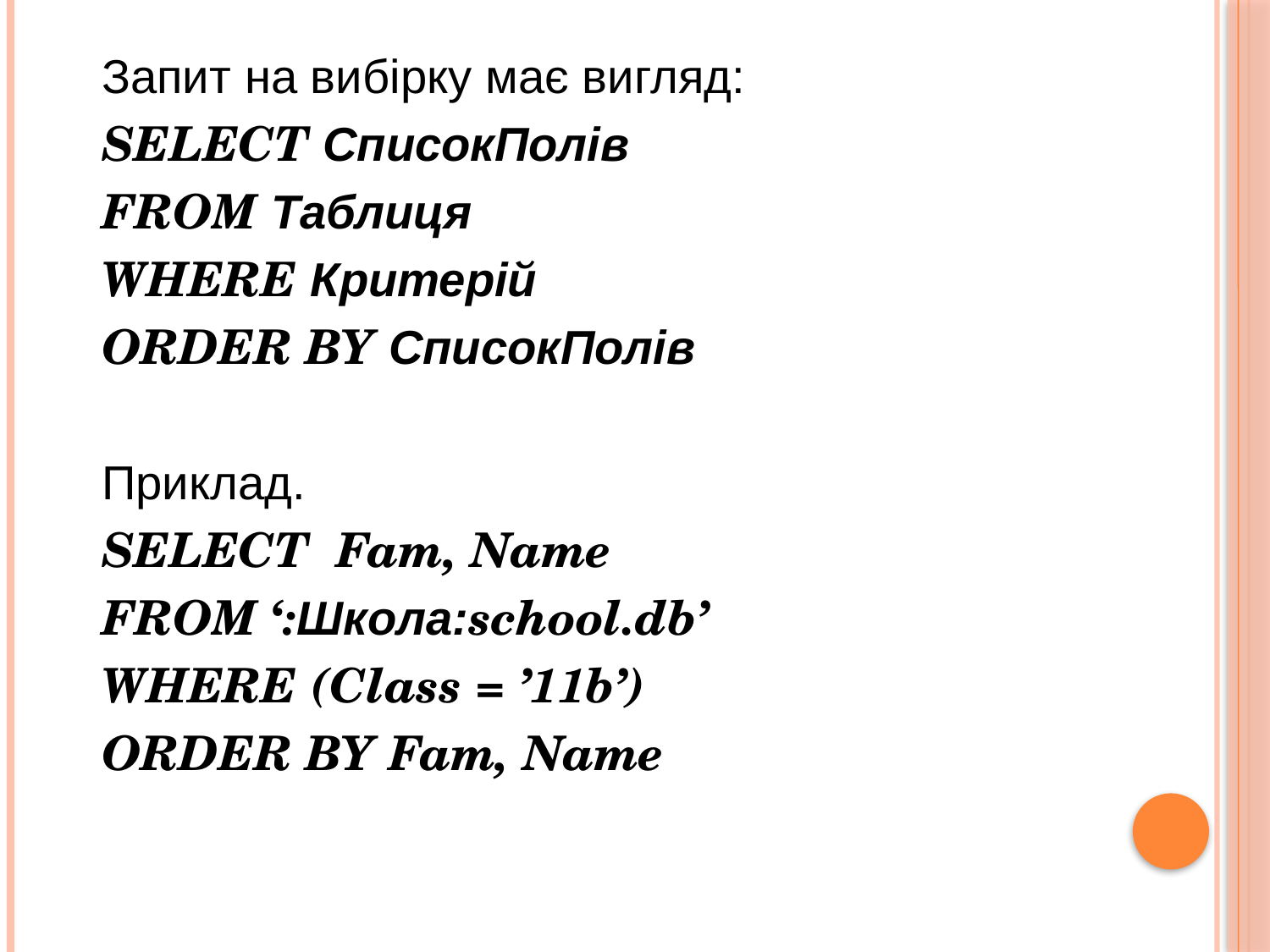

Запит на вибірку має вигляд:
SELECT СписокПолів
FROM Таблиця
WHERE Критерій
ORDER BY СписокПолів

Приклад.
SELECT  Fam, Name
FROM ‘:Школа:school.db’
WHERE (Class = ’11b’)
ORDER BY Fam, Name